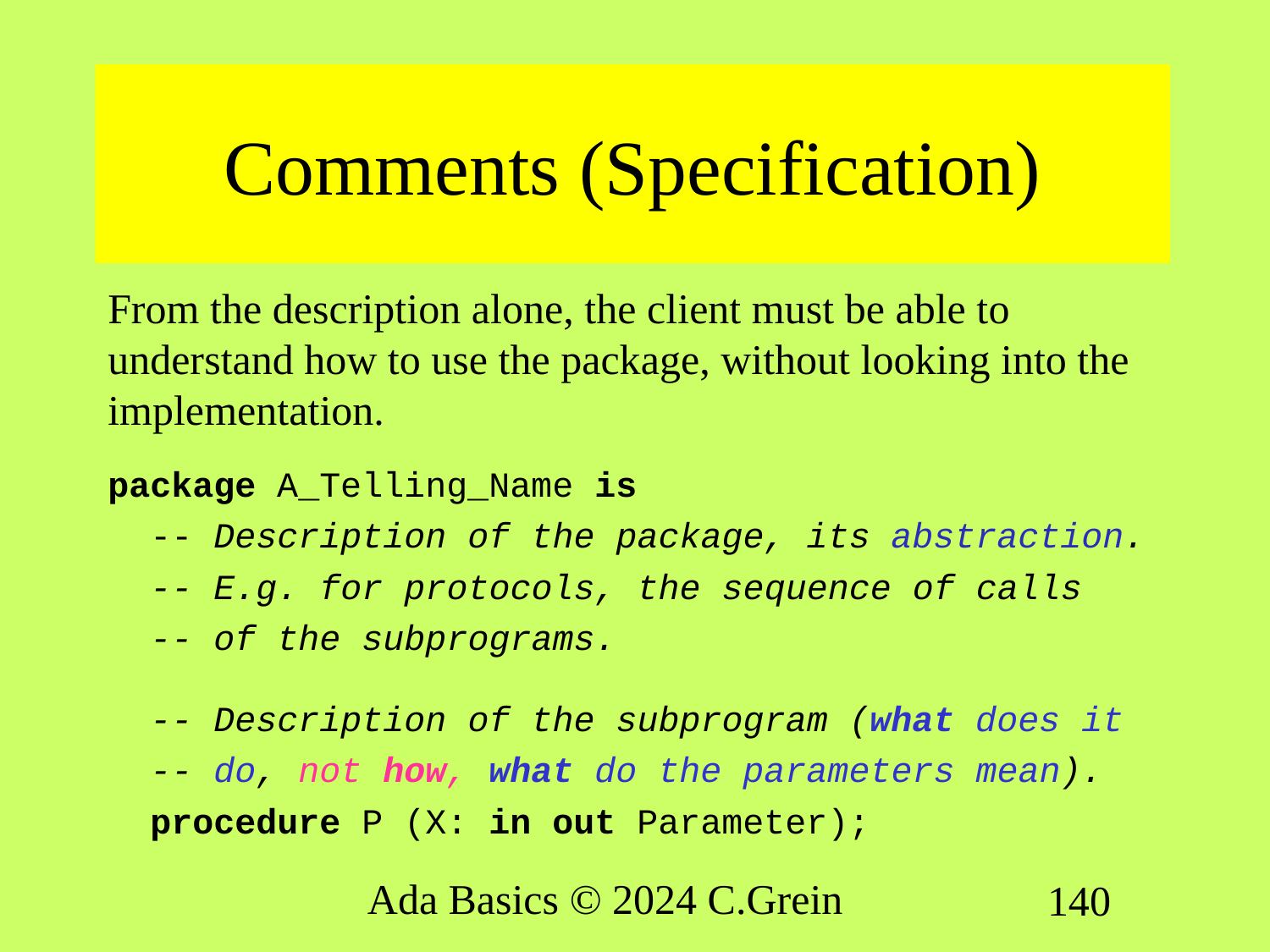

# Comments (Specification)
From the description alone, the client must be able to understand how to use the package, without looking into the implementation.

package A_Telling_Name is
  -- Description of the package, its abstraction.
  -- E.g. for protocols, the sequence of calls
  -- of the subprograms.

  -- Description of the subprogram (what does it
  -- do, not how, what do the parameters mean).
  procedure P (X: in out Parameter);

Ada Basics © 2024 C.Grein
140